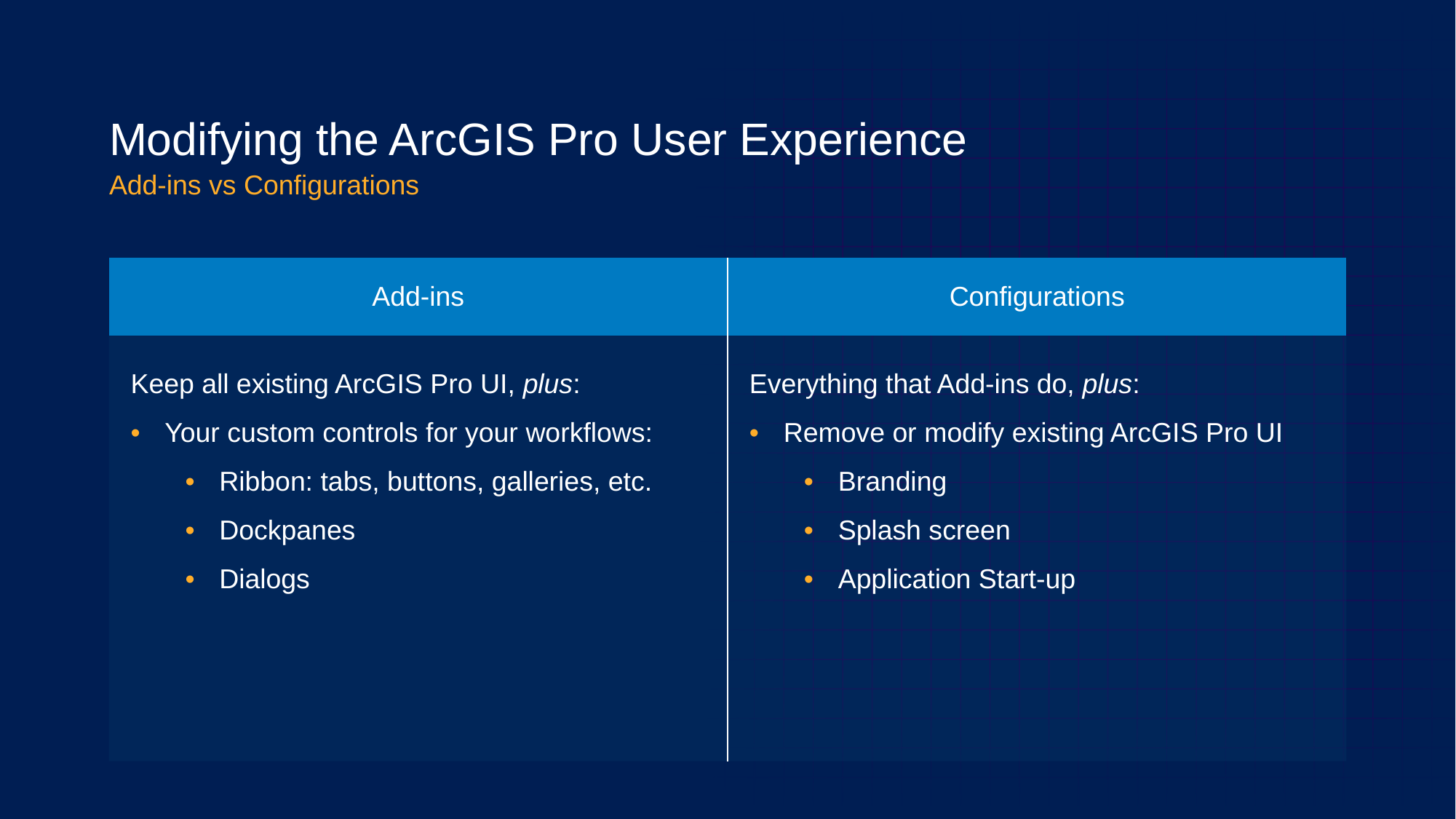

# Modifying the ArcGIS Pro User Experience
Add-ins vs Configurations
| Add-ins | Configurations |
| --- | --- |
| Keep all existing ArcGIS Pro UI, plus: Your custom controls for your workflows: Ribbon: tabs, buttons, galleries, etc. Dockpanes Dialogs | Everything that Add-ins do, plus: Remove or modify existing ArcGIS Pro UI Branding Splash screen Application Start-up |